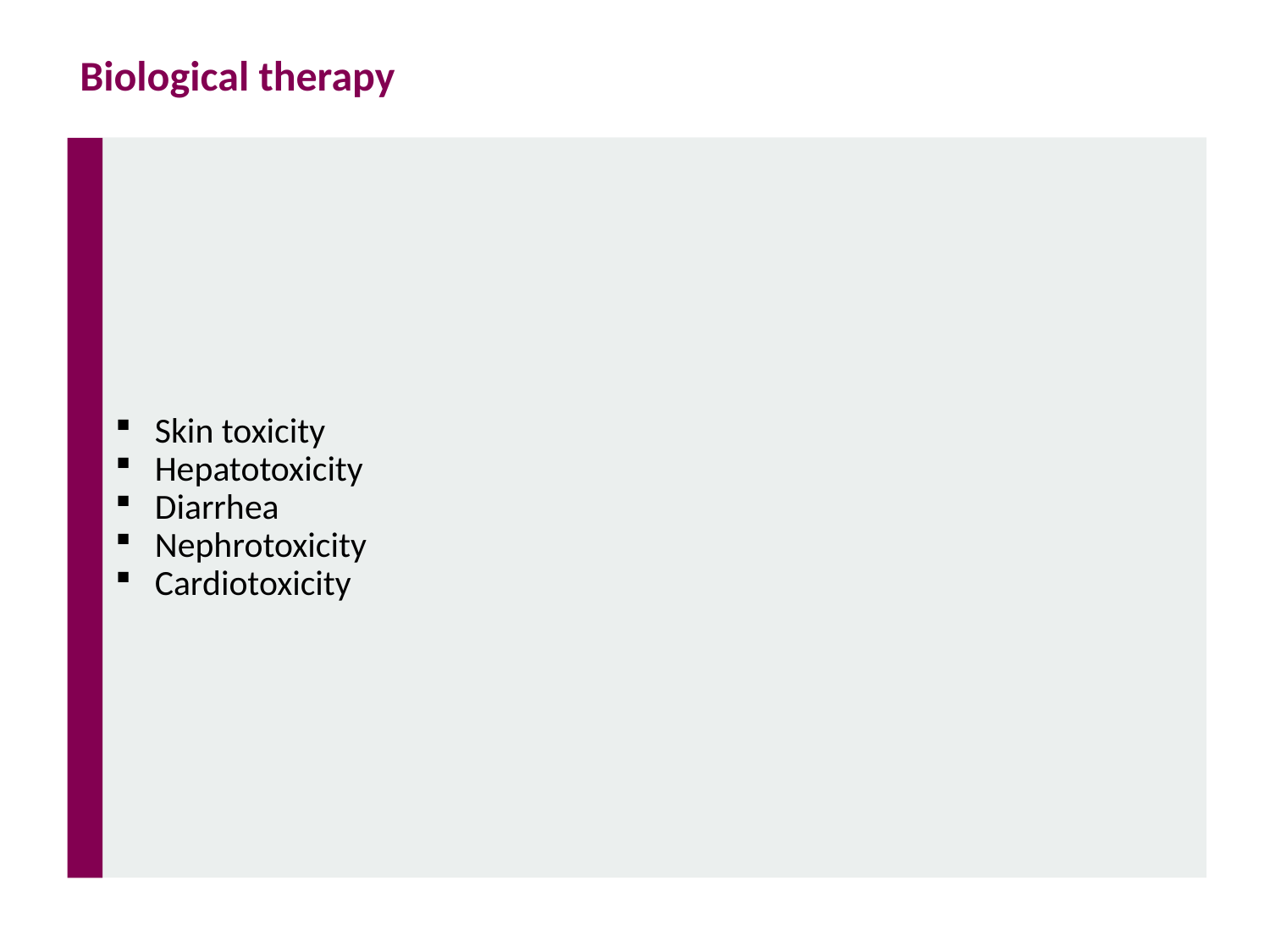

Biological therapy
Skin toxicity
Hepatotoxicity
Diarrhea
Nephrotoxicity
Cardiotoxicity